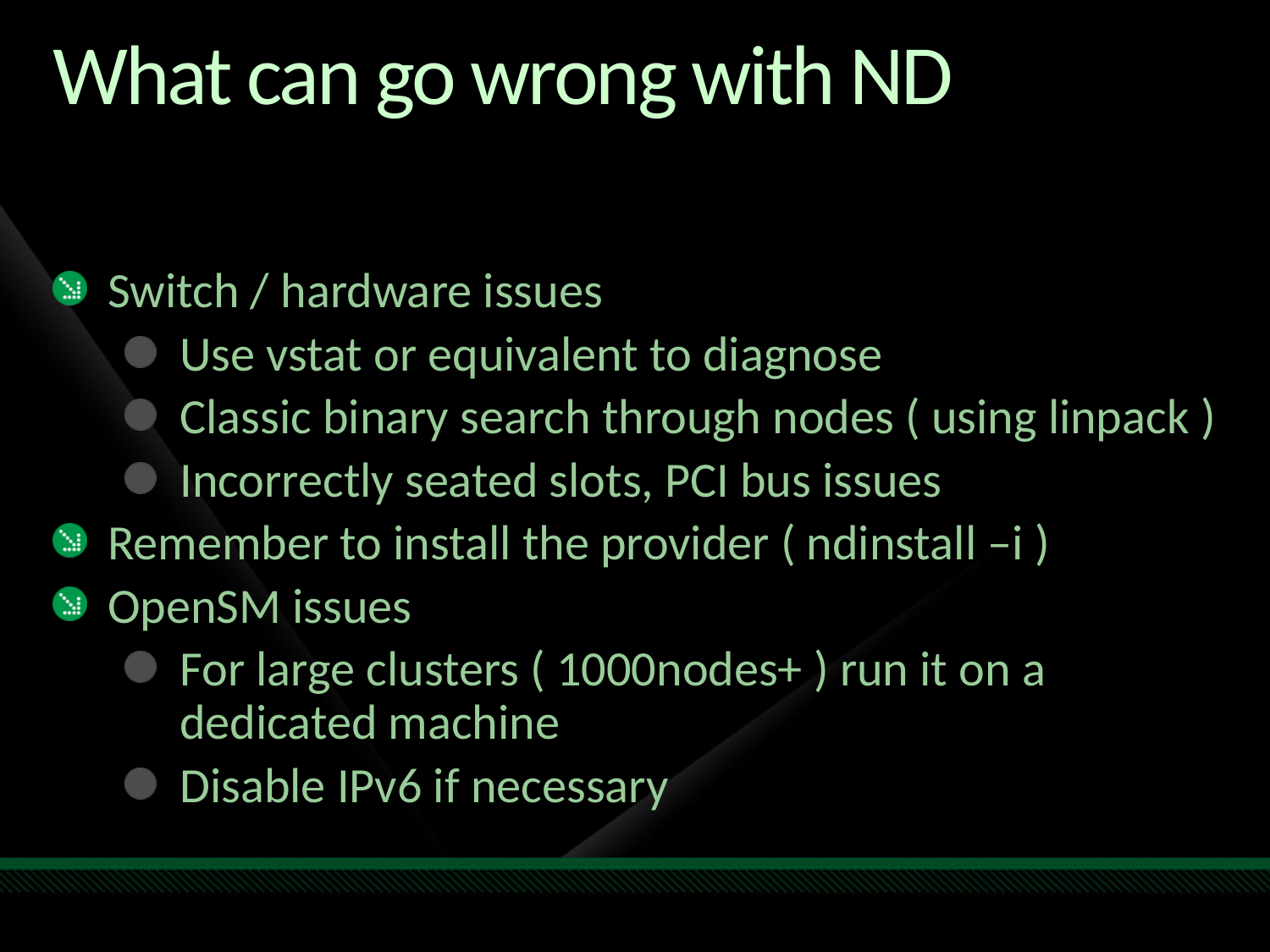

# What can go wrong with ND

Switch / hardware issues
Use vstat or equivalent to diagnose
Classic binary search through nodes ( using linpack )
Incorrectly seated slots, PCI bus issues
Remember to install the provider ( ndinstall –i )
OpenSM issues
For large clusters ( 1000nodes+ ) run it on a dedicated machine
Disable IPv6 if necessary